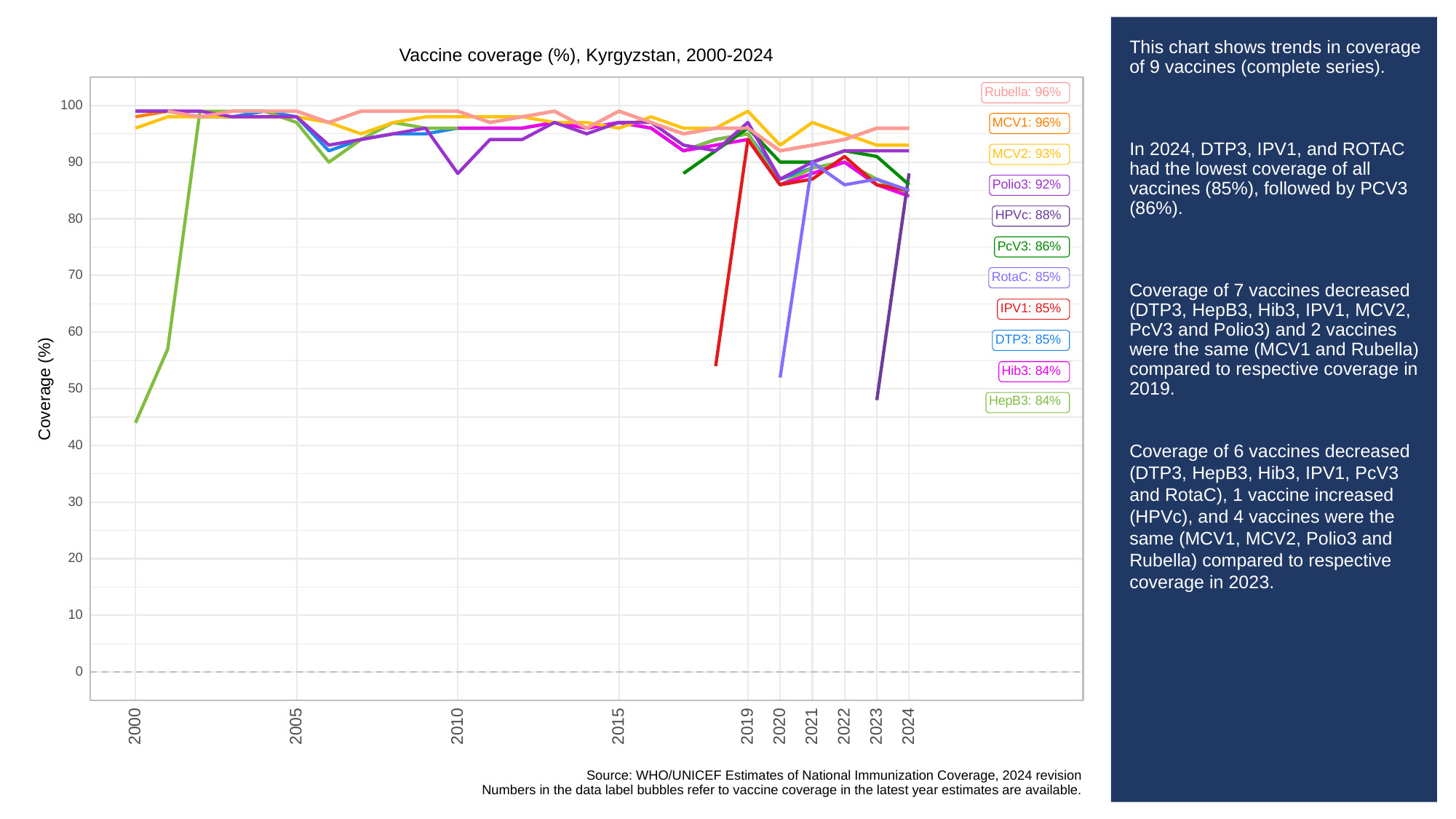

# This chart shows trends in coverage of 9 vaccines (complete series).

In 2024, DTP3, IPV1, and ROTAC had the lowest coverage of all vaccines (85%), followed by PCV3 (86%).

Coverage of 7 vaccines decreased (DTP3, HepB3, Hib3, IPV1, MCV2, PcV3 and Polio3) and 2 vaccines were the same (MCV1 and Rubella) compared to respective coverage in 2019.

Coverage of 6 vaccines decreased (DTP3, HepB3, Hib3, IPV1, PcV3 and RotaC), 1 vaccine increased (HPVc), and 4 vaccines were the same (MCV1, MCV2, Polio3 and Rubella) compared to respective coverage in 2023.

Vaccine coverage (%), Kyrgyzstan, 2000-2024

Rubella: 96%

100

MCV1: 96%

MCV2: 93%

90

Polio3: 92%

HPVc: 88%
80

PcV3: 86%

70
RotaC: 85%

IPV1: 85%
60

DTP3: 85%

Hib3: 84%
Coverage (%)
50

HepB3: 84%

40

30

20

10

0

2023
2000
2005
2010
2015
2019
2020
2021
2022
2024
Source: WHO/UNICEF Estimates of National Immunization Coverage, 2024 revision
Numbers in the data label bubbles refer to vaccine coverage in the latest year estimates are available.